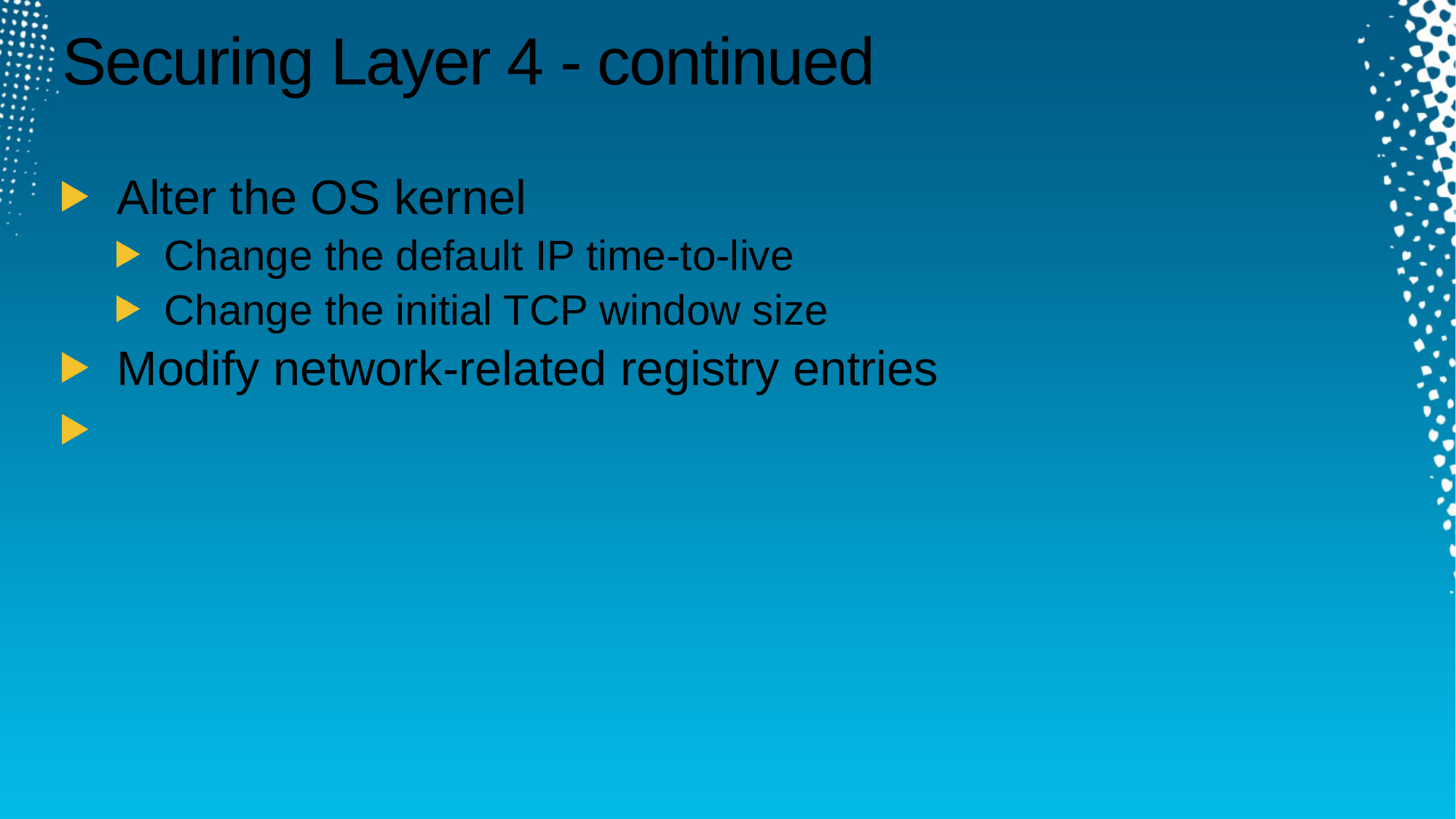

# Securing Layer 4 - continued
Alter the OS kernel
Change the default IP time-to-live
Change the initial TCP window size
Modify network-related registry entries